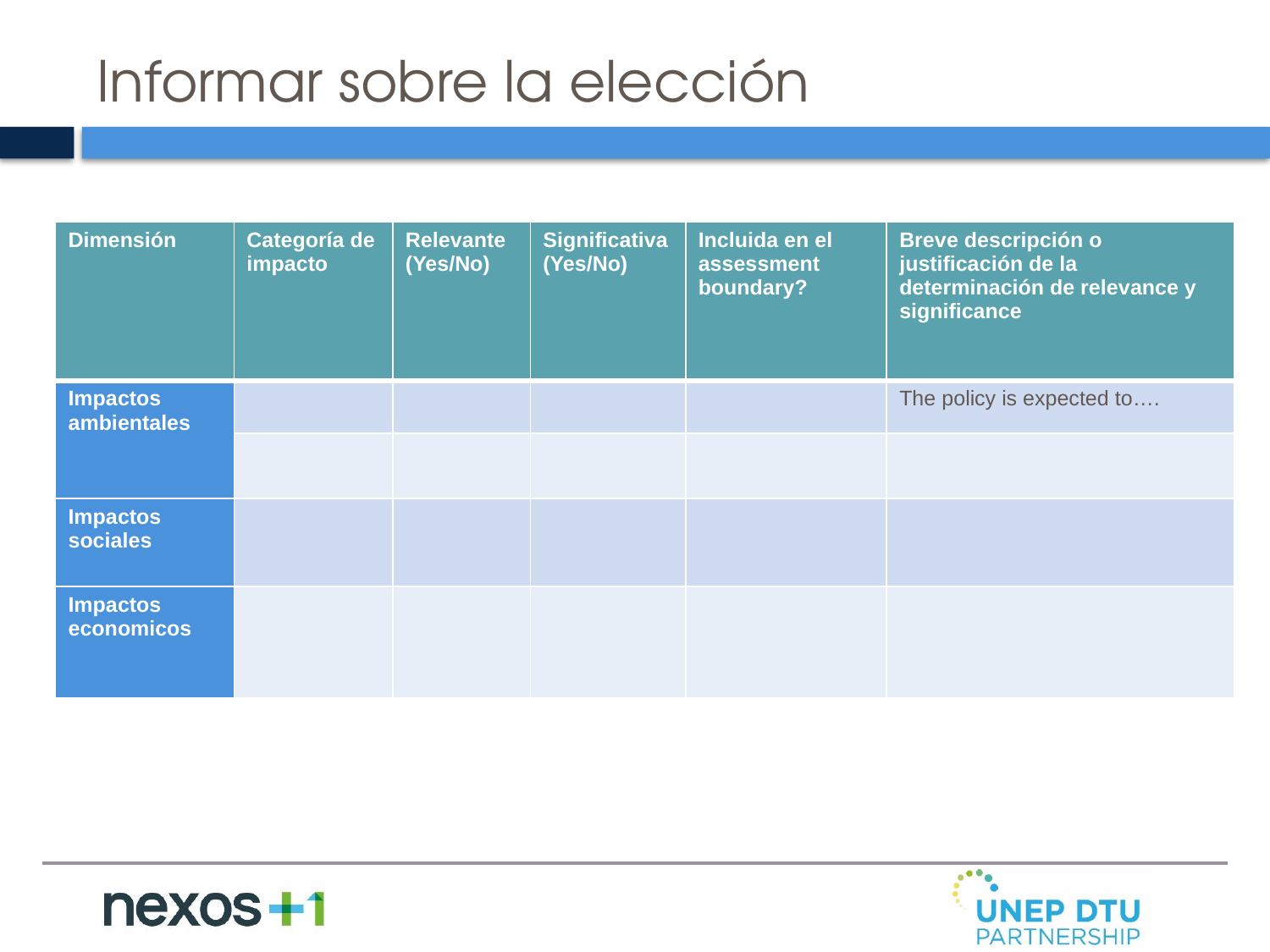

# Informar sobre la elección
| Dimensión | Categoría de impacto | Relevante (Yes/No) | Significativa (Yes/No) | Incluida en el assessment boundary? | Breve descripción o justificación de la determinación de relevance y significance |
| --- | --- | --- | --- | --- | --- |
| Impactos ambientales |  |  |  |  | The policy is expected to…. |
|  |  |  |  |  |  |
| Impactos sociales |  |  |  |  |  |
| Impactos economicos |  |  |  |  |  |